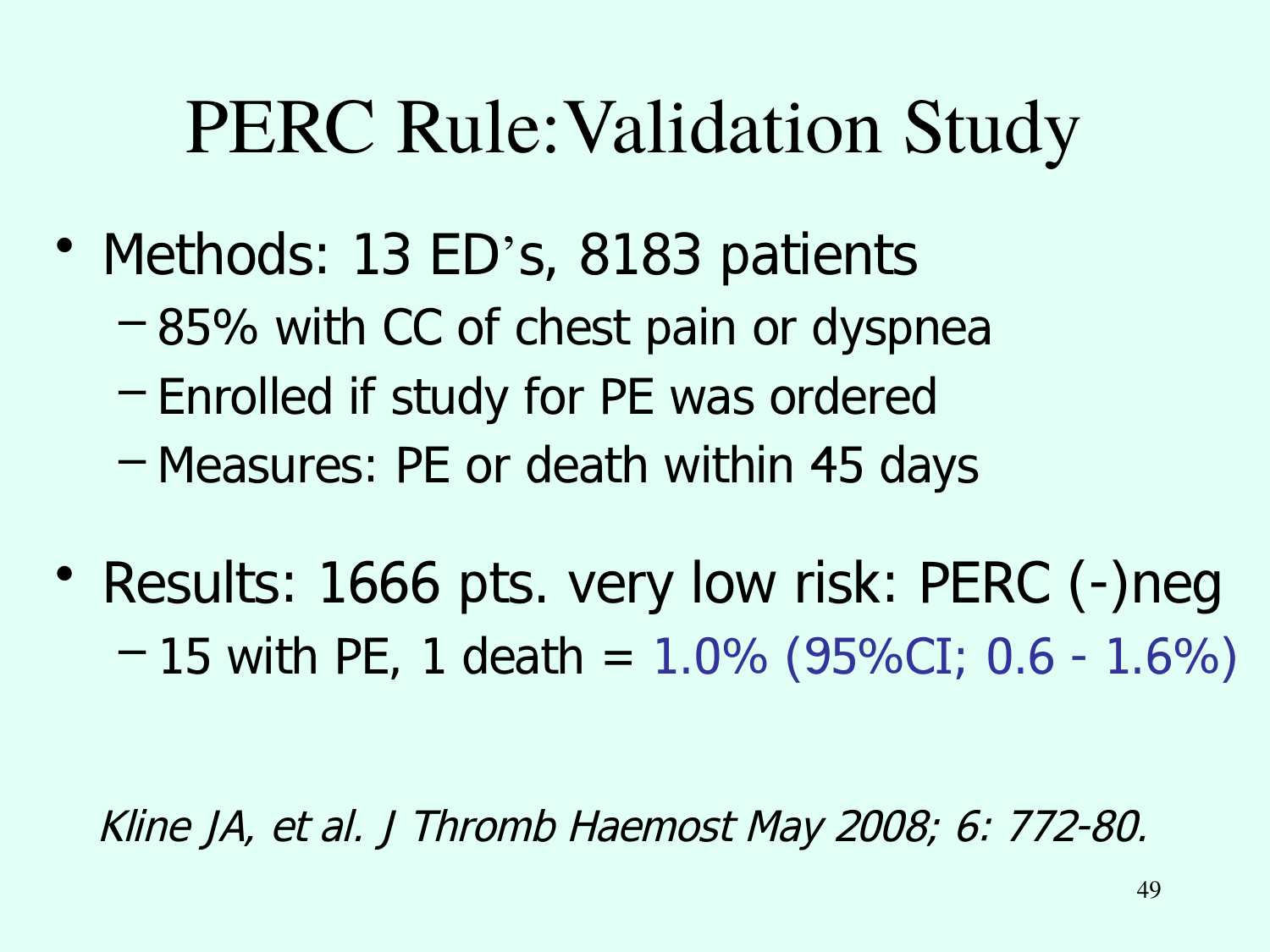

# PERC Rule:Validation Study
Methods: 13 ED’s, 8183 patients
85% with CC of chest pain or dyspnea
Enrolled if study for PE was ordered
Measures: PE or death within 45 days

Results: 1666 pts. very low risk: PERC (-)neg
15 with PE, 1 death = 1.0% (95%CI; 0.6 - 1.6%)

Kline JA, et al. J Thromb Haemost May 2008; 6: 772-80.
49